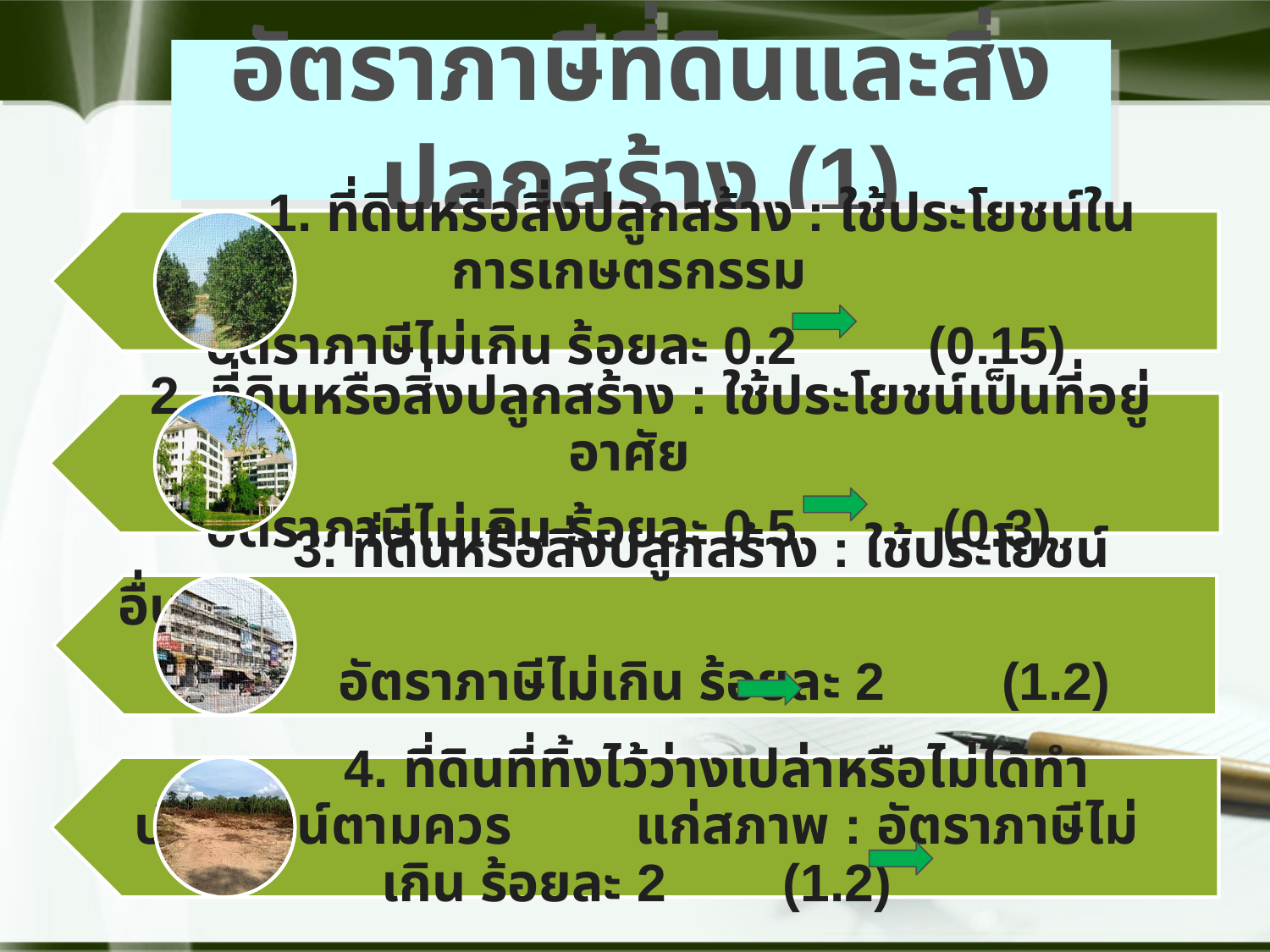

# อัตราภาษีที่ดินและสิ่งปลูกสร้าง (1)
         1. ที่ดินหรือสิ่งปลูกสร้าง : ใช้ประโยชน์ในการเกษตรกรรม
อัตราภาษีไม่เกิน ร้อยละ 0.2         (0.15)
  2. ที่ดินหรือสิ่งปลูกสร้าง : ใช้ประโยชน์เป็นที่อยู่อาศัย
อัตราภาษีไม่เกิน ร้อยละ 0.5          (0.3)
            3. ที่ดินหรือสิ่งปลูกสร้าง : ใช้ประโยชน์อื่น
                อัตราภาษีไม่เกิน ร้อยละ 2        (1.2)
           4. ที่ดินที่ทิ้งไว้ว่างเปล่าหรือไม่ได้ทำประโยชน์ตามควร         แก่สภาพ : อัตราภาษีไม่เกิน ร้อยละ 2        (1.2)